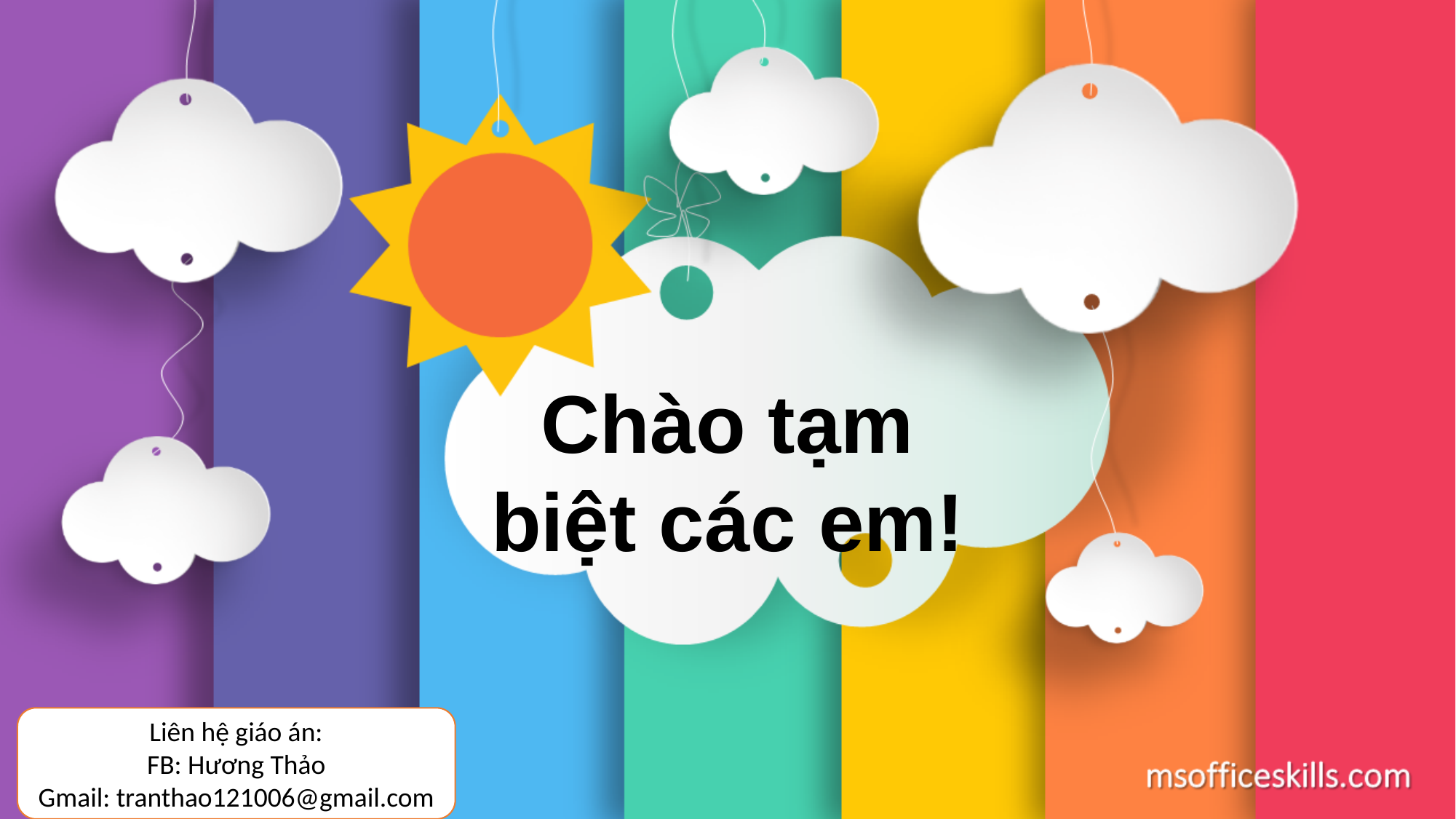

Chào tạm biệt các em!
Liên hệ giáo án:
FB: Hương Thảo
Gmail: tranthao121006@gmail.com